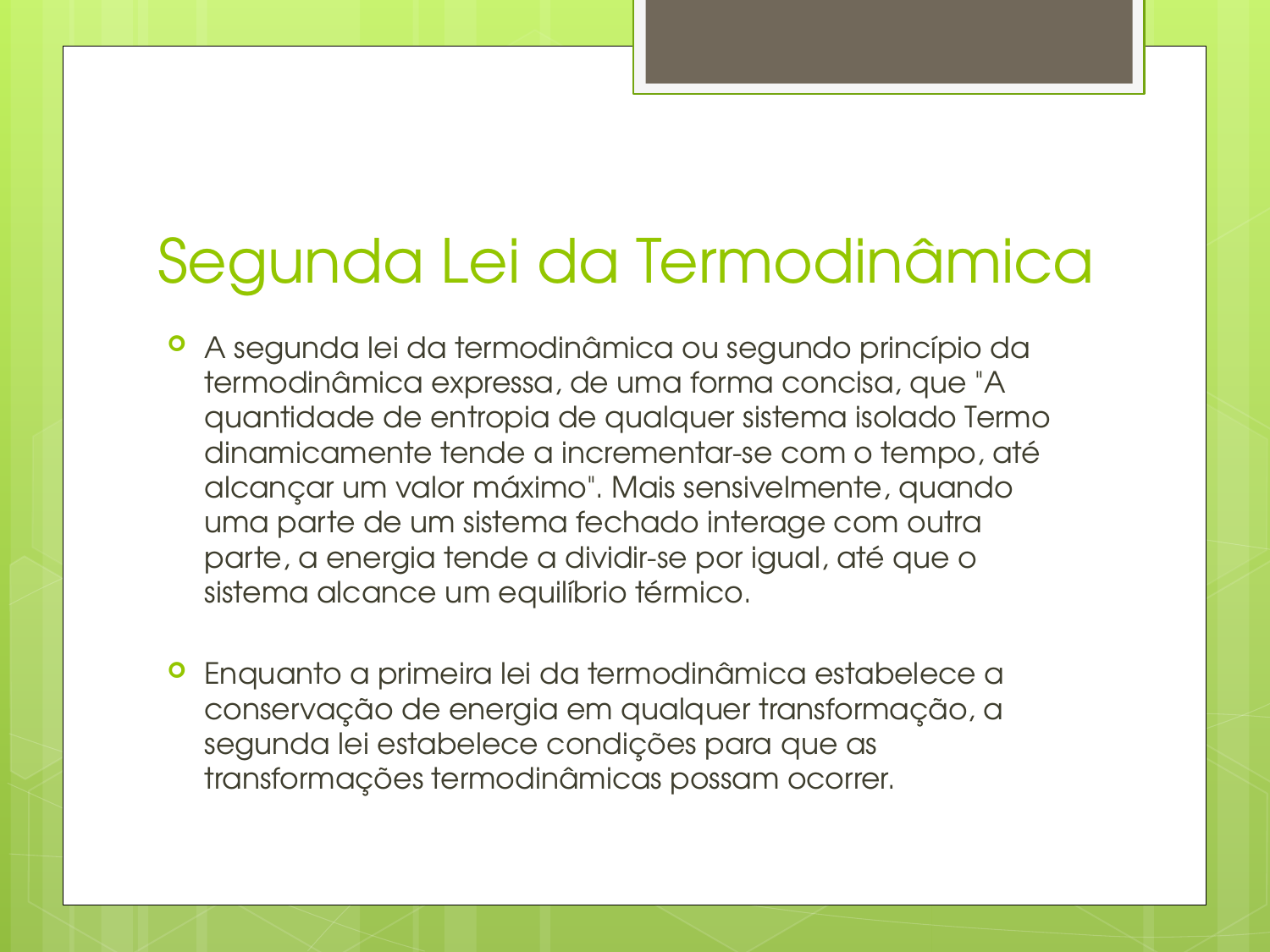

# Segunda Lei da Termodinâmica
A segunda lei da termodinâmica ou segundo princípio da termodinâmica expressa, de uma forma concisa, que "A quantidade de entropia de qualquer sistema isolado Termo dinamicamente tende a incrementar-se com o tempo, até alcançar um valor máximo". Mais sensivelmente, quando uma parte de um sistema fechado interage com outra parte, a energia tende a dividir-se por igual, até que o sistema alcance um equilíbrio térmico.

Enquanto a primeira lei da termodinâmica estabelece a conservação de energia em qualquer transformação, a segunda lei estabelece condições para que as transformações termodinâmicas possam ocorrer.